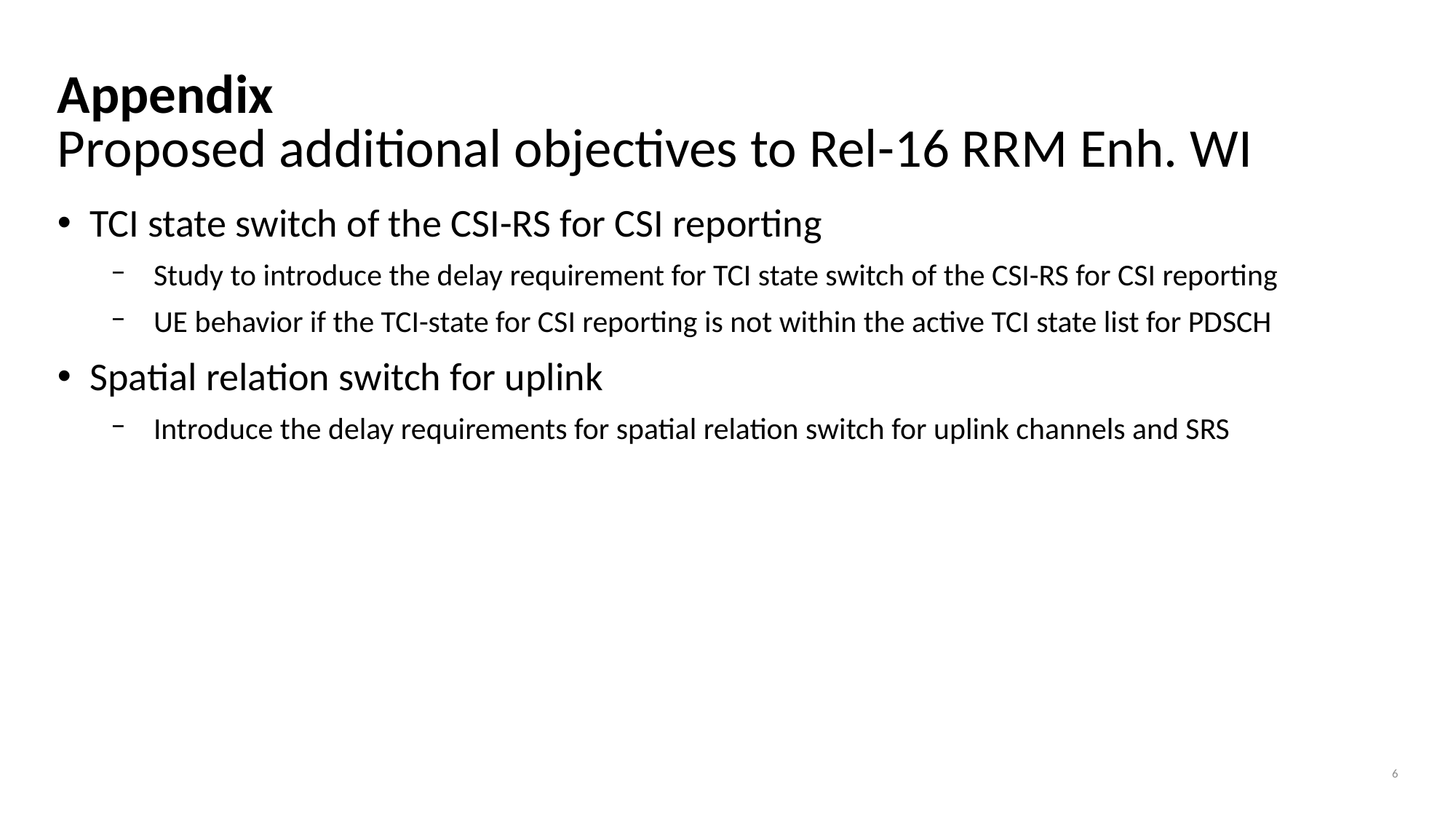

# Appendix Proposed additional objectives to Rel-16 RRM Enh. WI
TCI state switch of the CSI-RS for CSI reporting
Study to introduce the delay requirement for TCI state switch of the CSI-RS for CSI reporting
UE behavior if the TCI-state for CSI reporting is not within the active TCI state list for PDSCH
Spatial relation switch for uplink
Introduce the delay requirements for spatial relation switch for uplink channels and SRS
6